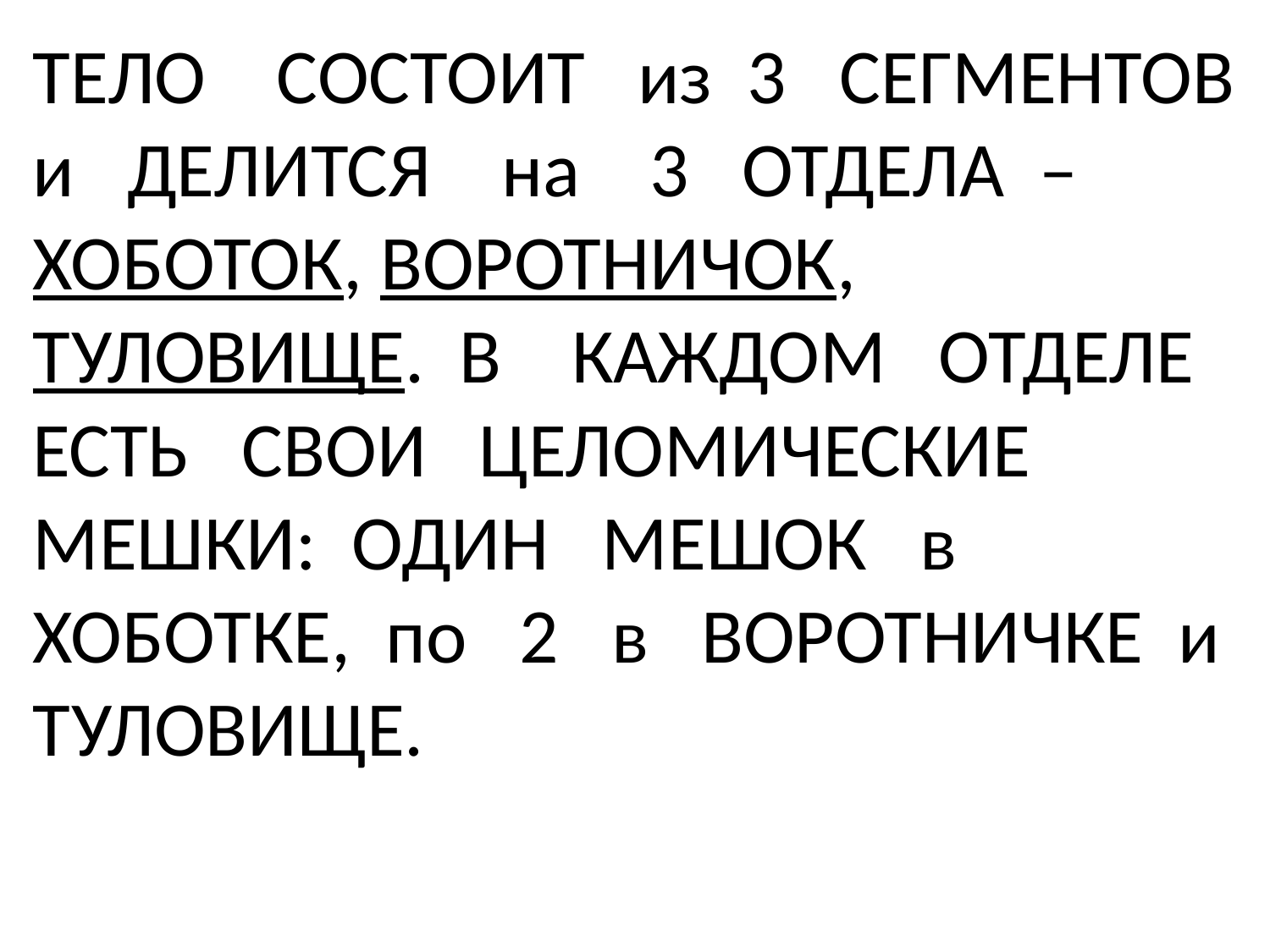

# ТЕЛО    СОСТОИТ   из  3   СЕГМЕНТОВ и   ДЕЛИТСЯ    на    3   ОТДЕЛА  – ХОБОТОК, ВОРОТНИЧОК, ТУЛОВИЩЕ.  В    КАЖДОМ   ОТДЕЛЕ  ЕСТЬ   СВОИ   ЦЕЛОМИЧЕСКИЕ МЕШКИ:  ОДИН   МЕШОК   в ХОБОТКЕ,  по   2   в   ВОРОТНИЧКЕ  и ТУЛОВИЩЕ.